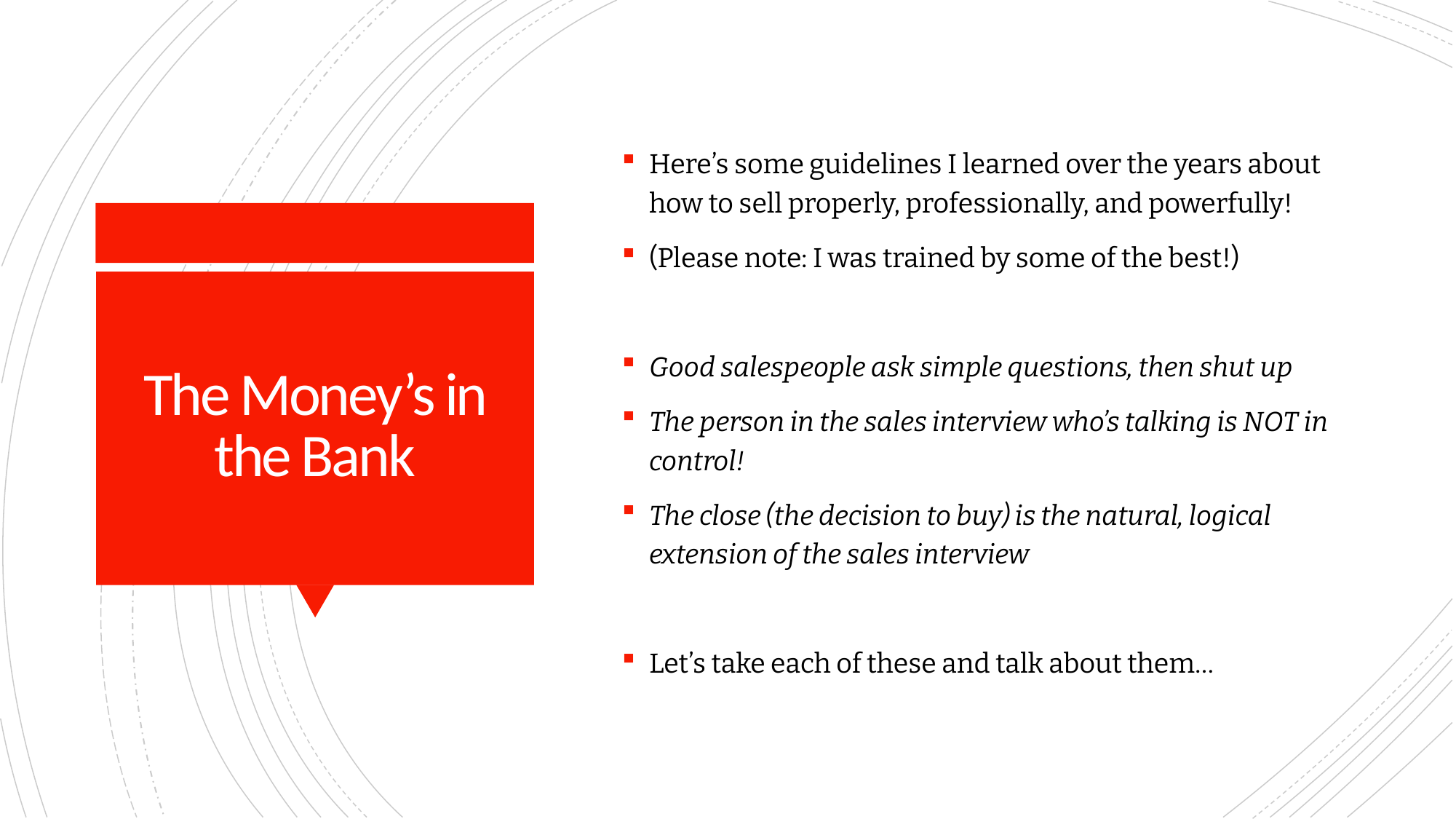

Here’s some guidelines I learned over the years about how to sell properly, professionally, and powerfully!
(Please note: I was trained by some of the best!)

Good salespeople ask simple questions, then shut up
The person in the sales interview who’s talking is NOT in control!
The close (the decision to buy) is the natural, logical extension of the sales interview

Let’s take each of these and talk about them…
# The Money’s in the Bank